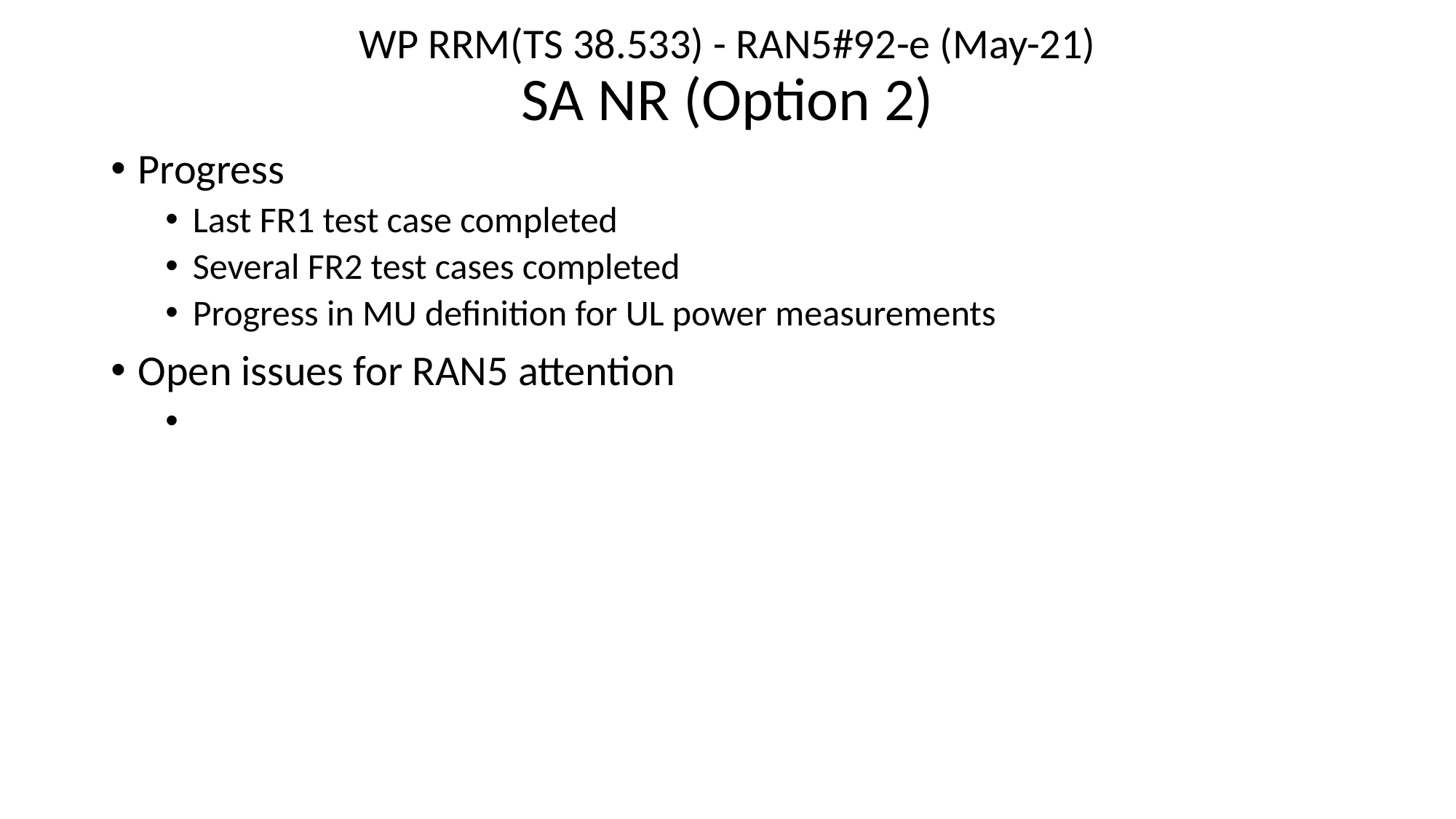

# WP RRM(TS 38.533) - RAN5#92-e (May-21) SA NR (Option 2)
Progress
Last FR1 test case completed
Several FR2 test cases completed
Progress in MU definition for UL power measurements
Open issues for RAN5 attention